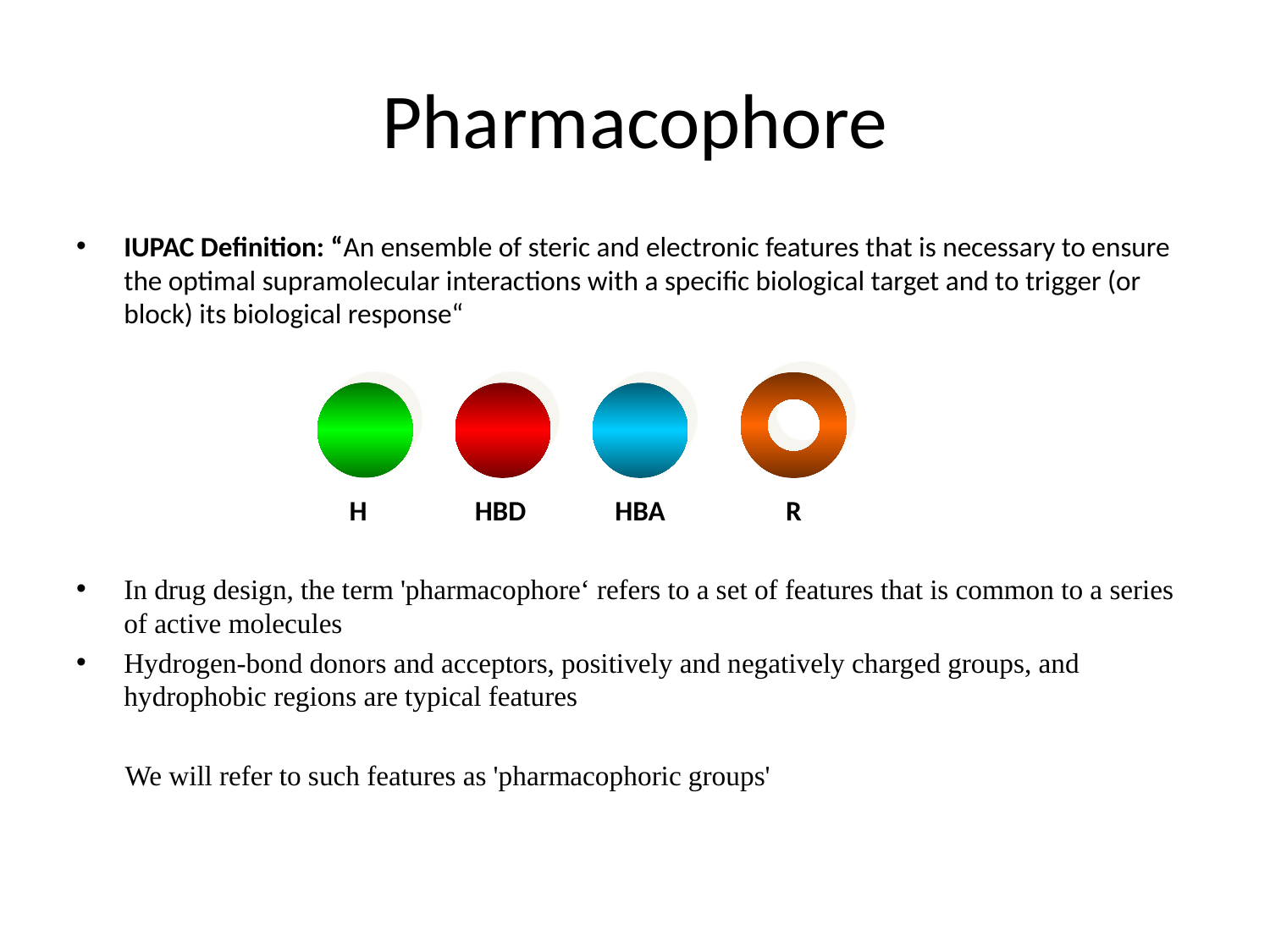

# Pharmacophore
IUPAC Definition: “An ensemble of steric and electronic features that is necessary to ensure the optimal supramolecular interactions with a specific biological target and to trigger (or block) its biological response“

                                           H                 HBD              HBA                   R

In drug design, the term 'pharmacophore‘ refers to a set of features that is common to a series of active molecules
Hydrogen-bond donors and acceptors, positively and negatively charged groups, and hydrophobic regions are typical features

       We will refer to such features as 'pharmacophoric groups'